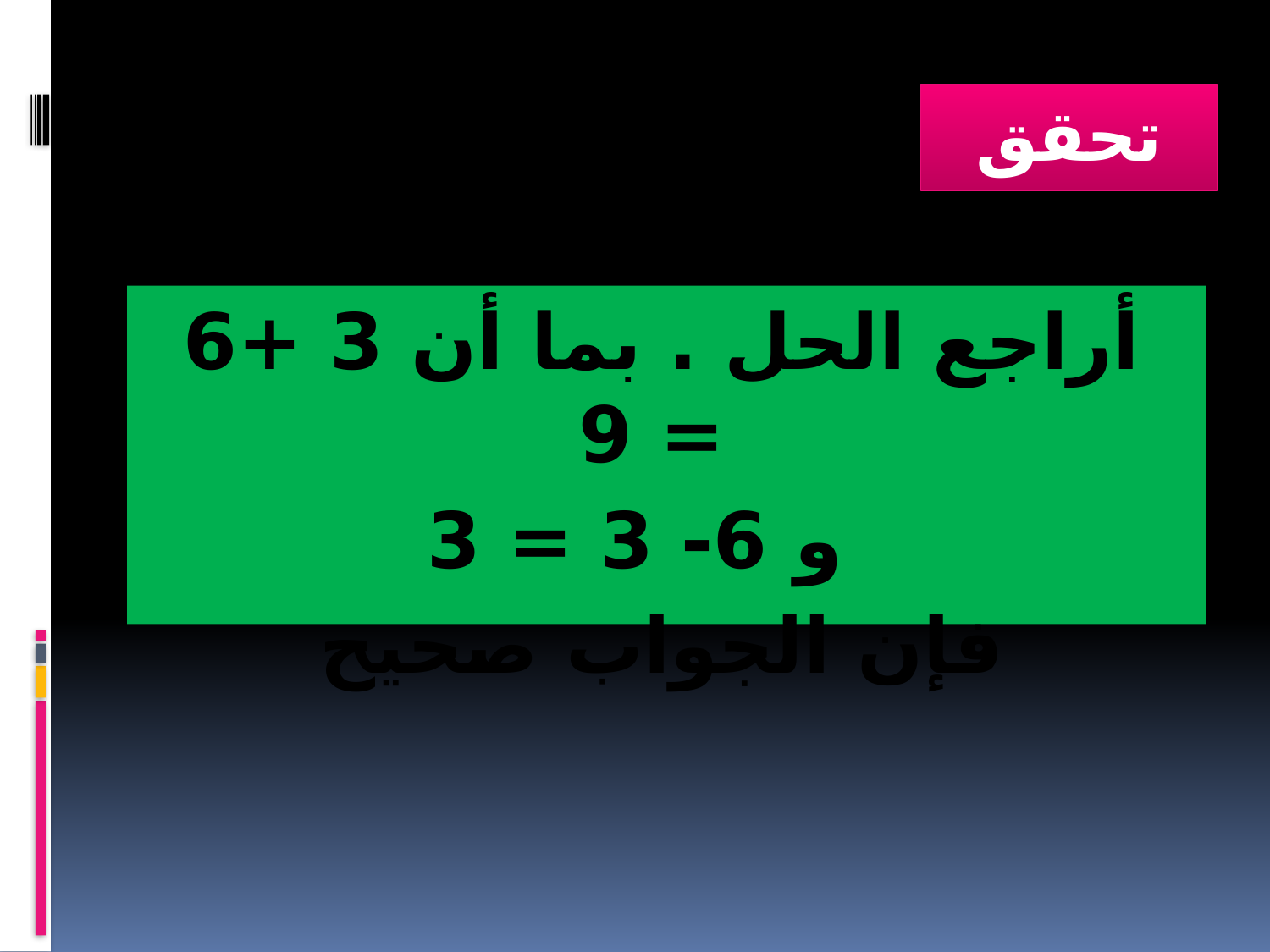

# تحقق
أراجع الحل . بما أن 3 +6 = 9
   و 6- 3 = 3
فإن الجواب صحيح